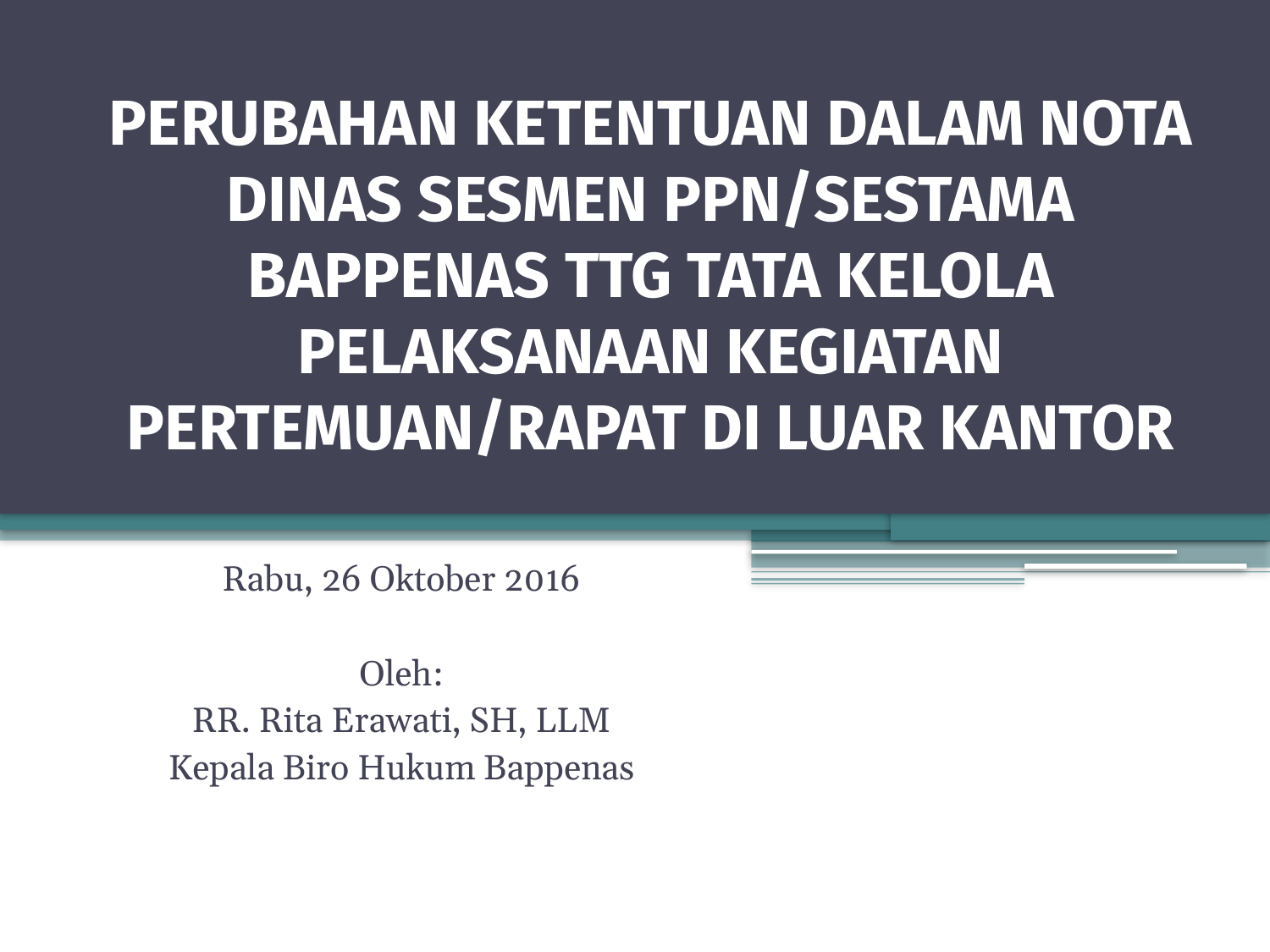

# PERUBAHAN KETENTUAN DALAM NOTA DINAS SESMEN PPN/SESTAMA BAPPENAS TTG TATA KELOLA PELAKSANAAN KEGIATAN PERTEMUAN/RAPAT DI LUAR KANTOR
Rabu, 26 Oktober 2016

Oleh:
RR. Rita Erawati, SH, LLM
Kepala Biro Hukum Bappenas